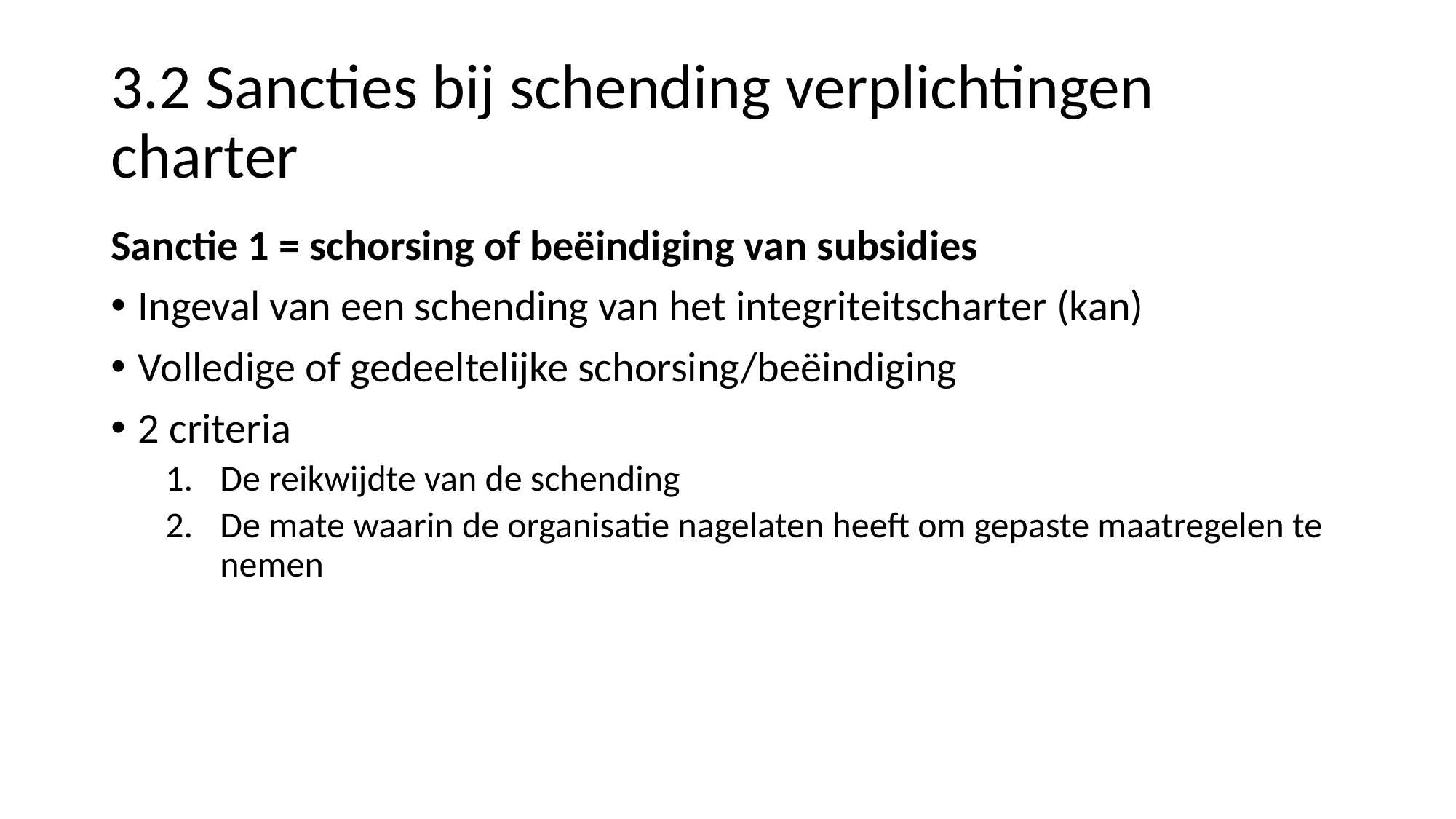

# 3.2 Sancties bij schending verplichtingen charter
Sanctie 1 = schorsing of beëindiging van subsidies
Ingeval van een schending van het integriteitscharter (kan)
Volledige of gedeeltelijke schorsing/beëindiging
2 criteria
De reikwijdte van de schending
De mate waarin de organisatie nagelaten heeft om gepaste maatregelen te nemen